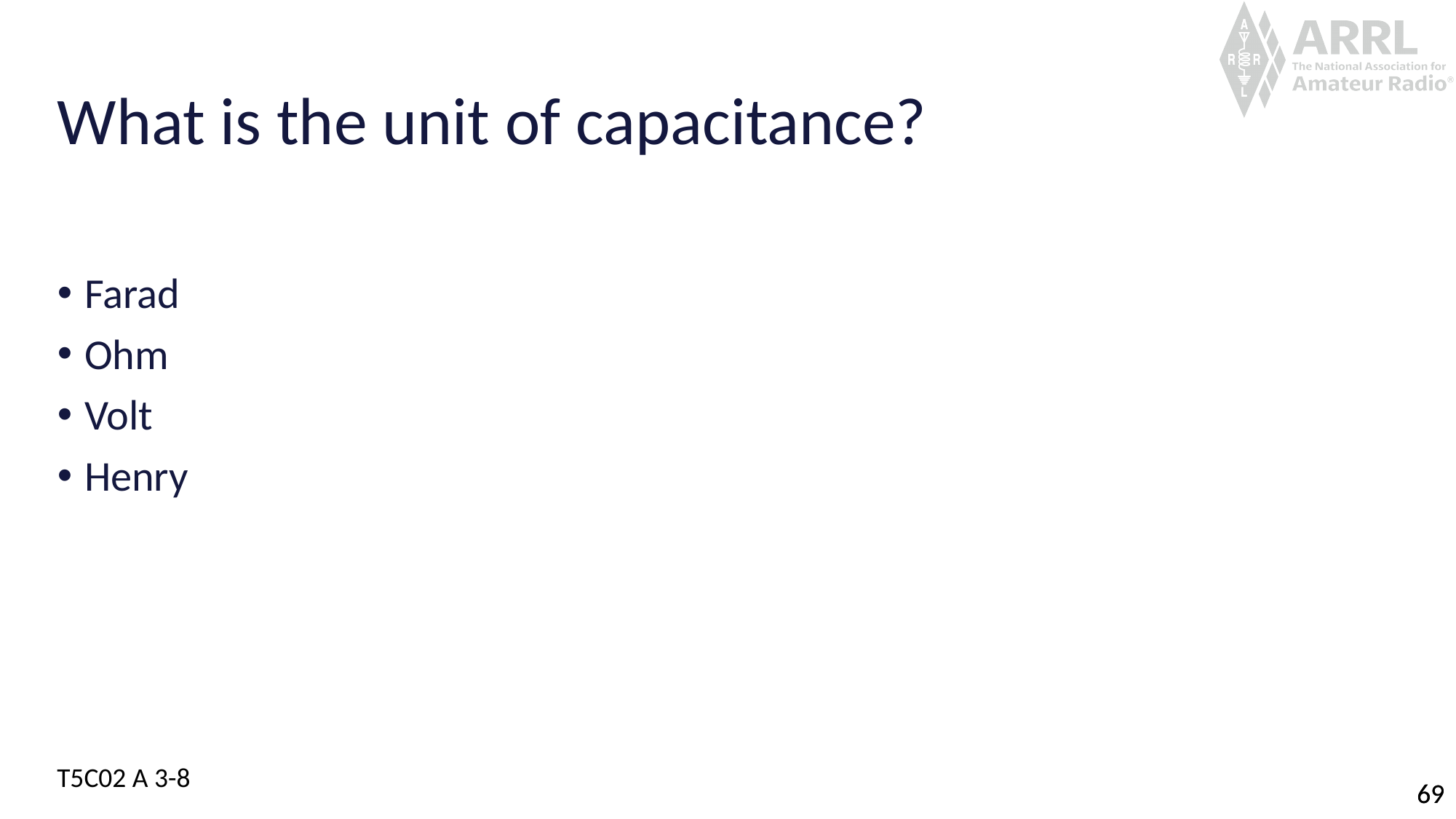

# What is the unit of capacitance?
Farad
Ohm
Volt
Henry
T5C02 A 3-8